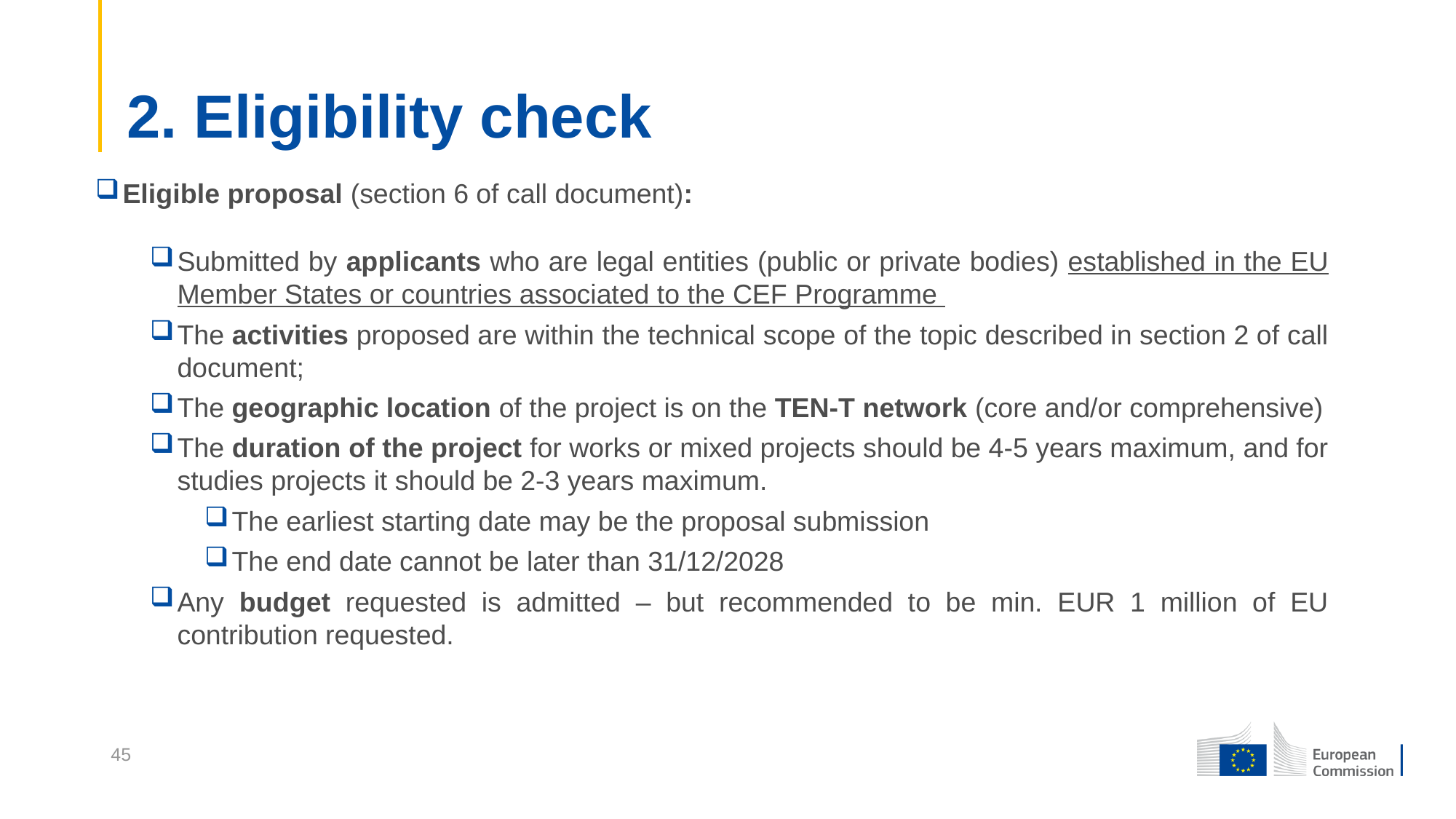

# 2. Eligibility check
Eligible proposal (section 6 of call document):
Submitted by applicants who are legal entities (public or private bodies) established in the EU Member States or countries associated to the CEF Programme
The activities proposed are within the technical scope of the topic described in section 2 of call document;
The geographic location of the project is on the TEN-T network (core and/or comprehensive)
The duration of the project for works or mixed projects should be 4-5 years maximum, and for studies projects it should be 2-3 years maximum.
The earliest starting date may be the proposal submission
The end date cannot be later than 31/12/2028
Any budget requested is admitted – but recommended to be min. EUR 1 million of EU contribution requested.

45